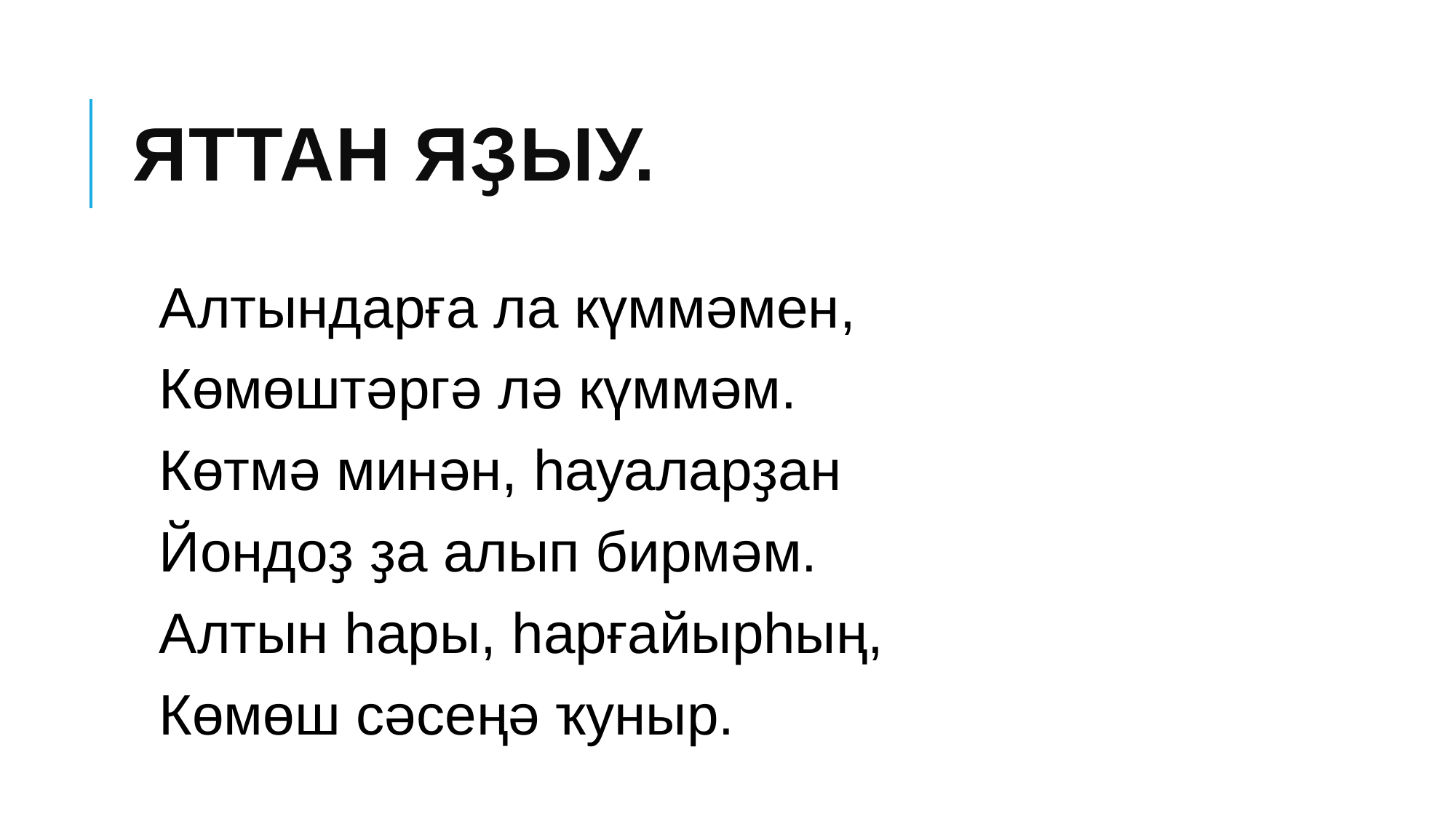

# Яттан яҙыу.
  Алтындарға ла күммәмен,
  Көмөштәргә лә күммәм.
  Көтмә минән, һауаларҙан
  Йондоҙ ҙа алып бирмәм.
  Алтын һары, һарғайырһың,
  Көмөш сәсеңә ҡуныр.